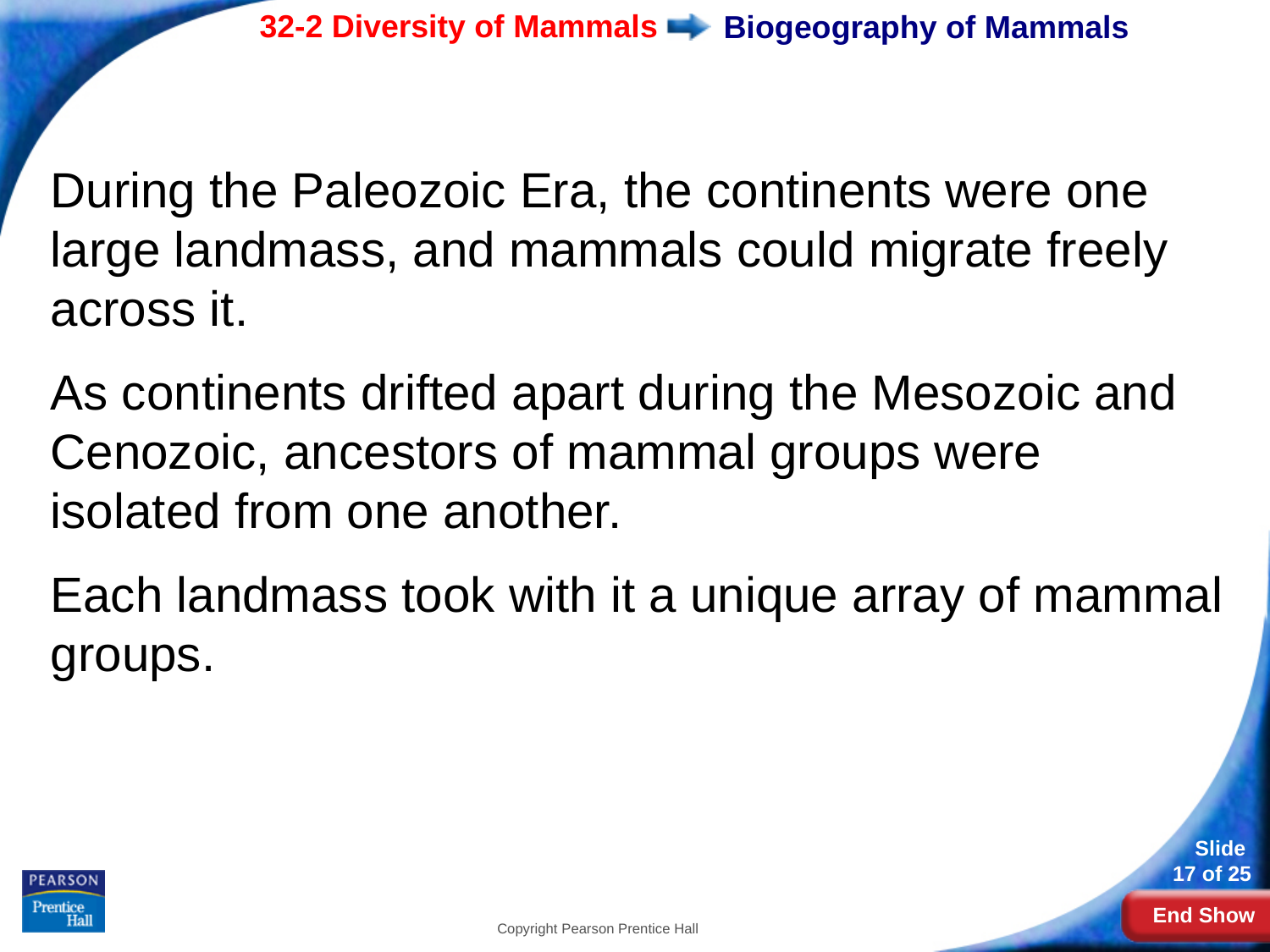

# Biogeography of Mammals
During the Paleozoic Era, the continents were one large landmass, and mammals could migrate freely across it.
As continents drifted apart during the Mesozoic and Cenozoic, ancestors of mammal groups were isolated from one another.
Each landmass took with it a unique array of mammal groups.
Copyright Pearson Prentice Hall